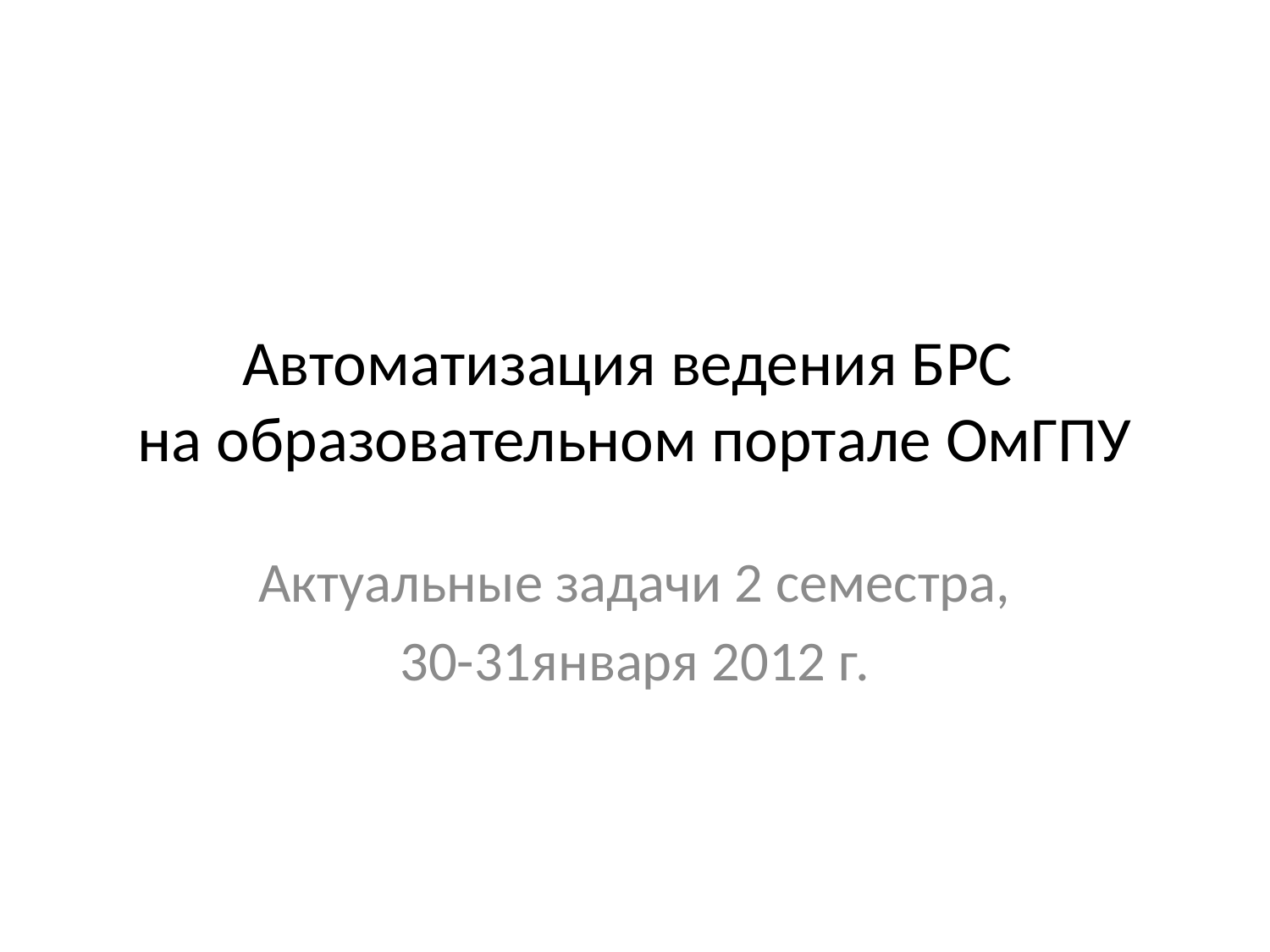

# Автоматизация ведения БРС на образовательном портале ОмГПУ
Актуальные задачи 2 семестра,
30-31января 2012 г.